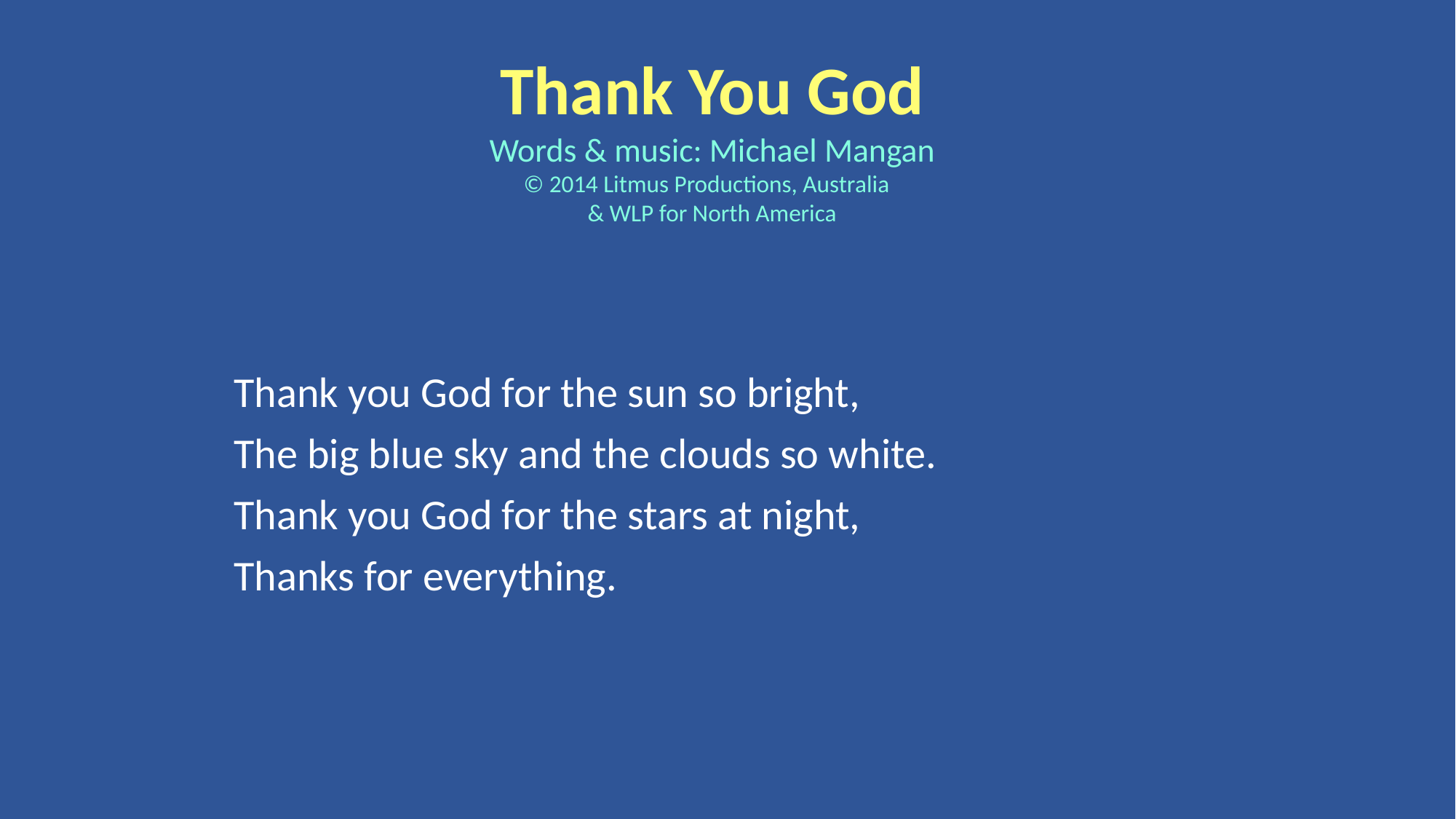

Thank You God
Words & music: Michael Mangan
© 2014 Litmus Productions, Australia
& WLP for North America
Thank you God for the sun so bright,
The big blue sky and the clouds so white.
Thank you God for the stars at night,
Thanks for everything.